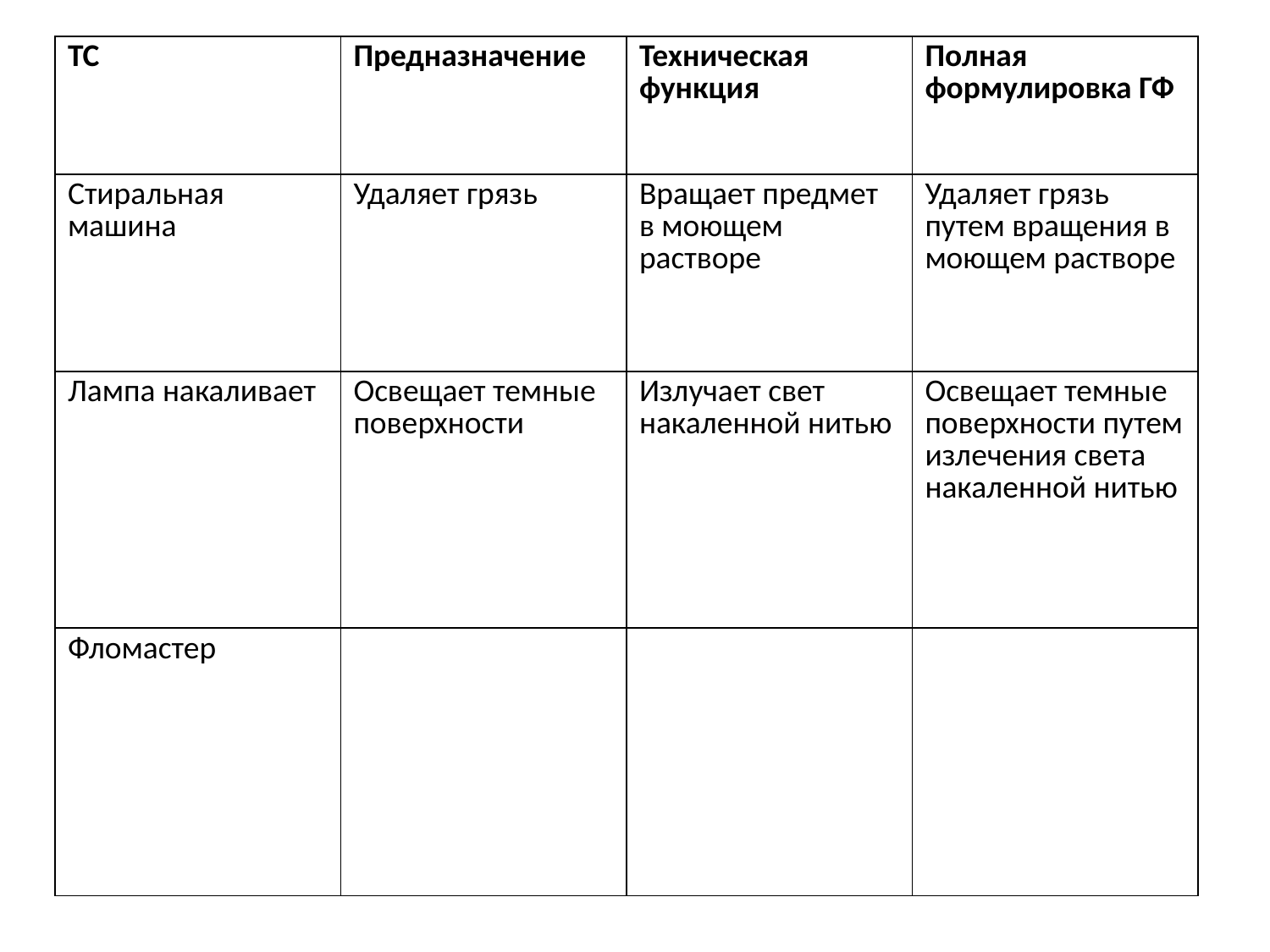

| ТС | Предназначение | Техническая функция | Полная формулировка ГФ |
| --- | --- | --- | --- |
| Стиральная машина | Удаляет грязь | Вращает предмет в моющем растворе | Удаляет грязь путем вращения в моющем растворе |
| Лампа накаливает | Освещает темные поверхности | Излучает свет накаленной нитью | Освещает темные поверхности путем излечения света накаленной нитью |
| Фломастер | Оставления следа на поверхности | Доставляет красящее вещество к поверхности по капиллярам | Оставляет след на поверхности путем доставки красящего вещества к поверхности по капиллярам |